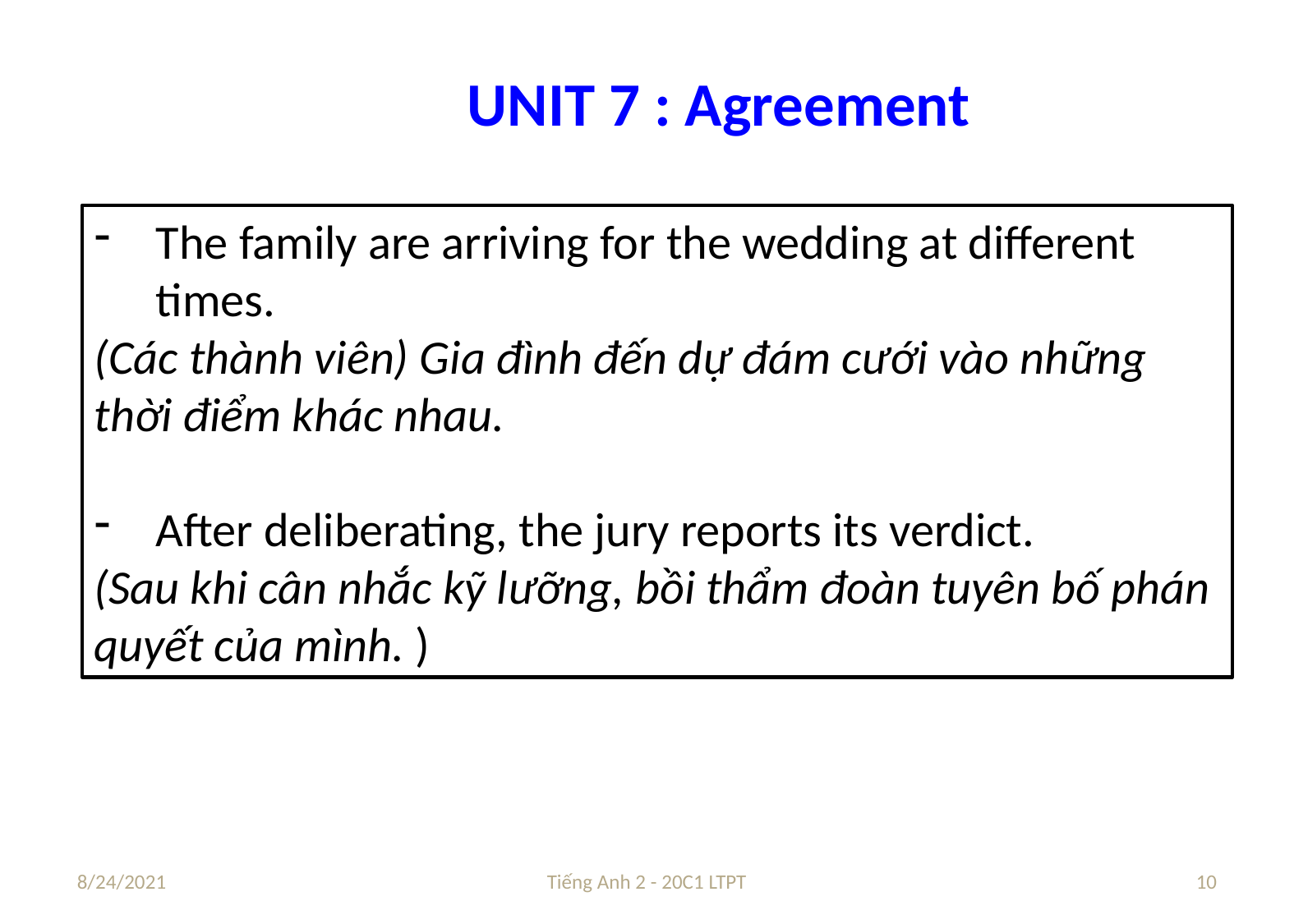

# UNIT 7 : Agreement
The family are arriving for the wedding at different times.
(Các thành viên) Gia đình đến dự đám cưới vào những thời điểm khác nhau.

After deliberating, the jury reports its verdict.
(Sau khi cân nhắc kỹ lưỡng, bồi thẩm đoàn tuyên bố phán quyết của mình. )
8/24/2021
Tiếng Anh 2 - 20C1 LTPT
10